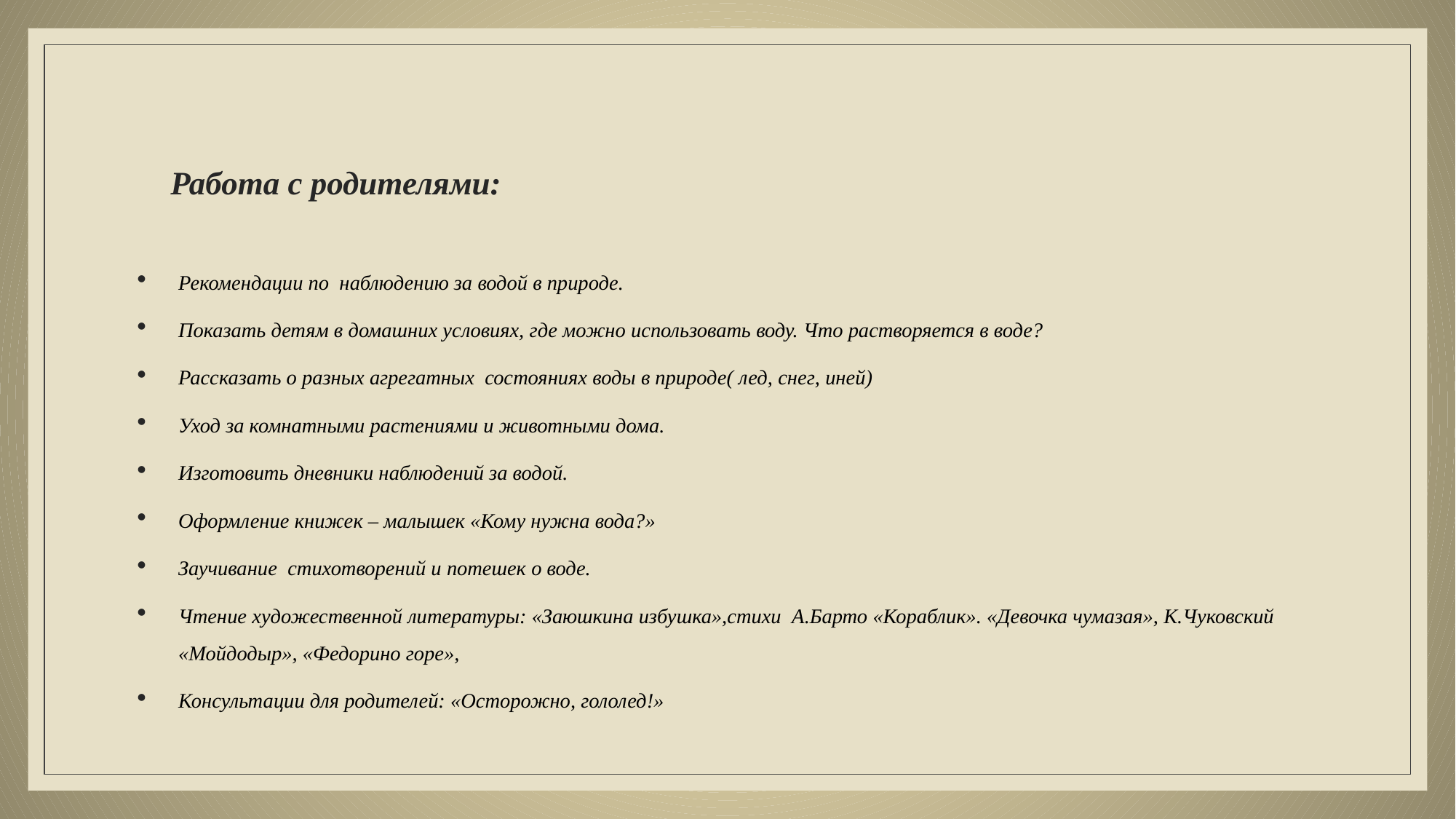

# Работа с родителями:
Рекомендации по  наблюдению за водой в природе.
Показать детям в домашних условиях, где можно использовать воду. Что растворяется в воде?
Рассказать о разных агрегатных  состояниях воды в природе( лед, снег, иней)
Уход за комнатными растениями и животными дома.
Изготовить дневники наблюдений за водой.
Оформление книжек – малышек «Кому нужна вода?»
Заучивание  стихотворений и потешек о воде.
Чтение художественной литературы: «Заюшкина избушка»,стихи  А.Барто «Кораблик». «Девочка чумазая», К.Чуковский «Мойдодыр», «Федорино горе»,
Консультации для родителей: «Осторожно, гололед!»